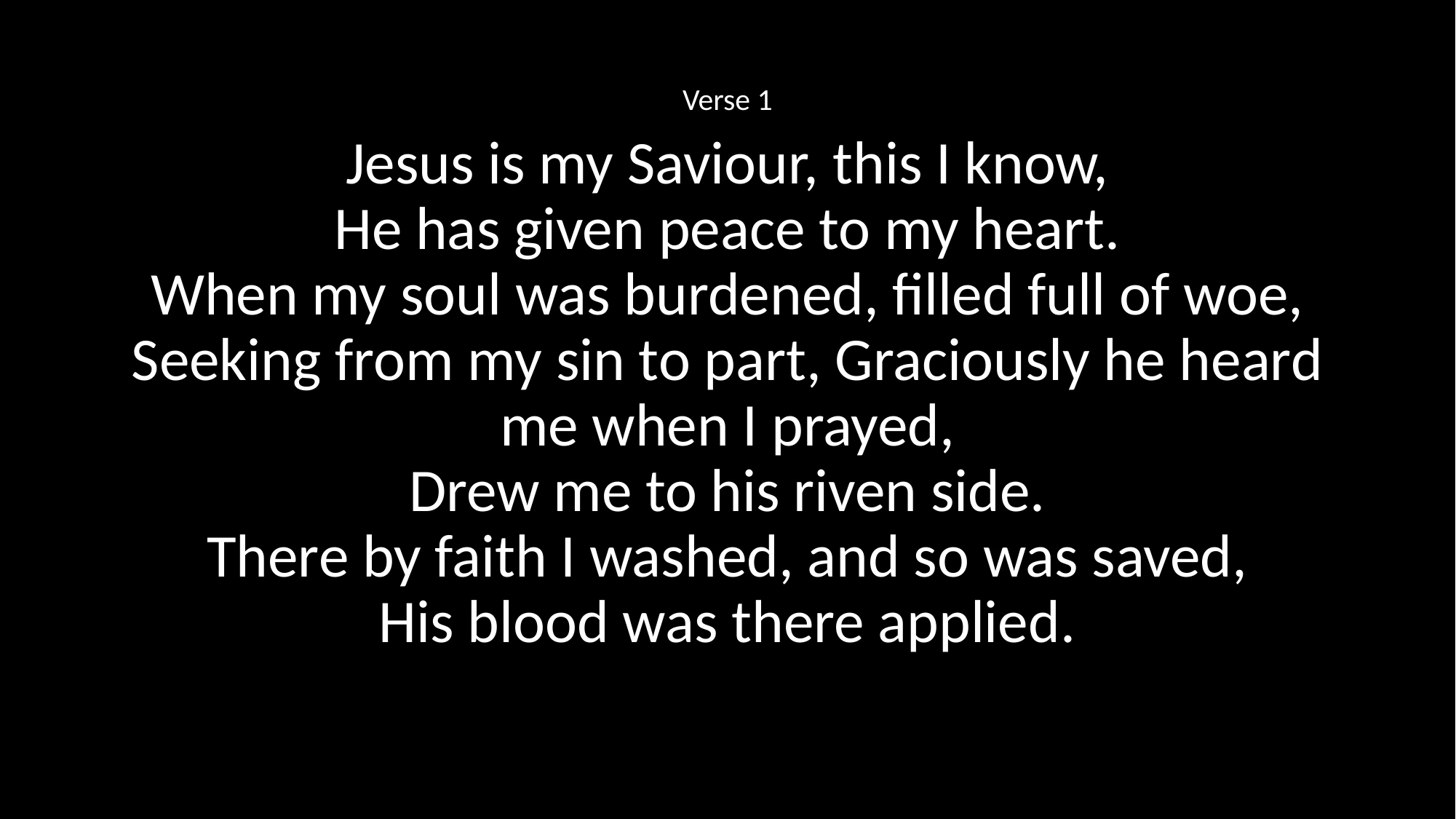

Verse 1
Jesus is my Saviour, this I know,
He has given peace to my heart.
When my soul was burdened, filled full of woe,
Seeking from my sin to part, Graciously he heard me when I prayed,
Drew me to his riven side.
There by faith I washed, and so was saved,
His blood was there applied.